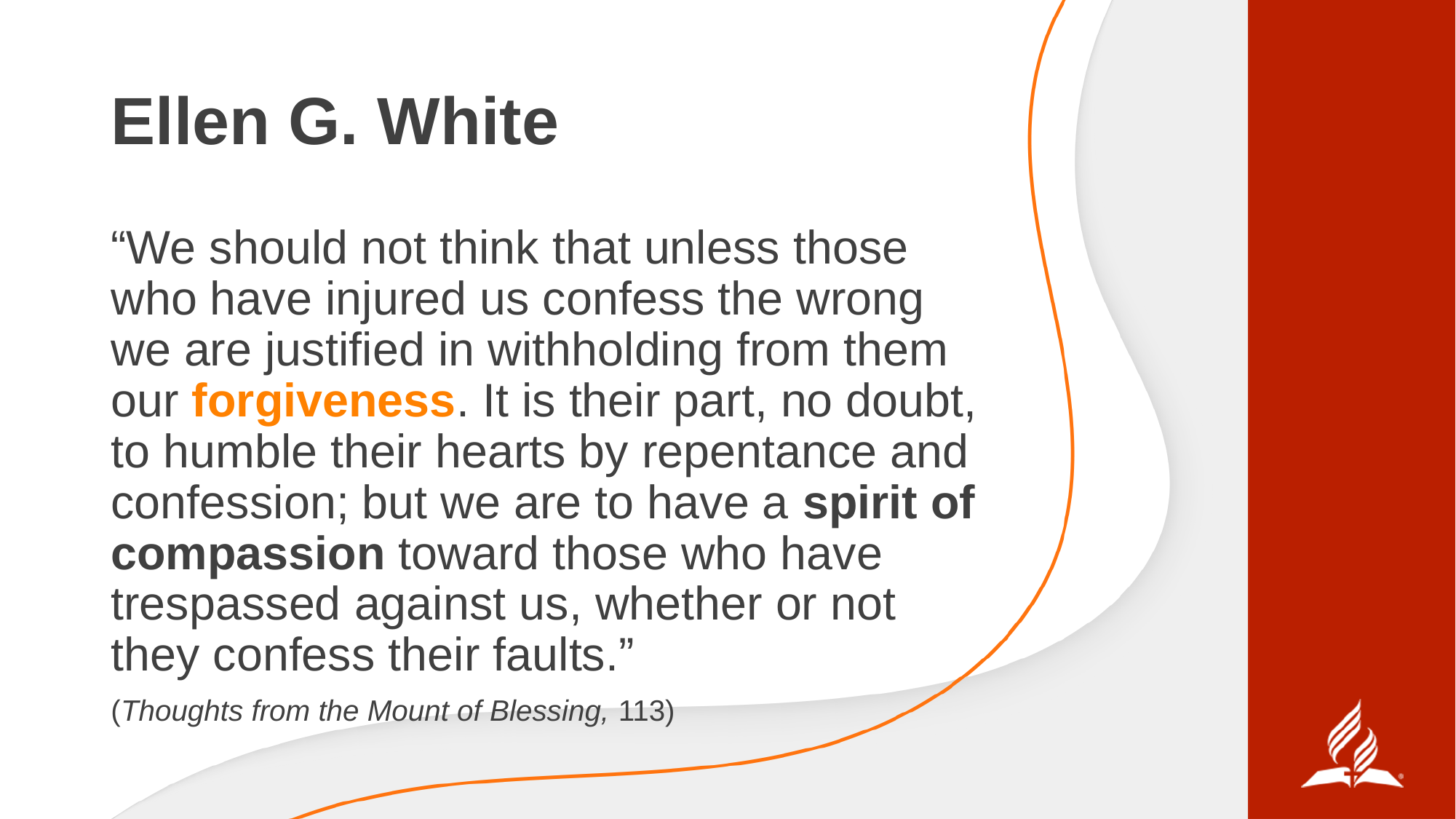

# Ellen G. White
“We should not think that unless those who have injured us confess the wrong we are justified in withholding from them our forgiveness. It is their part, no doubt, to humble their hearts by repentance and confession; but we are to have a spirit of compassion toward those who have trespassed against us, whether or not they confess their faults.”
(Thoughts from the Mount of Blessing, 113)